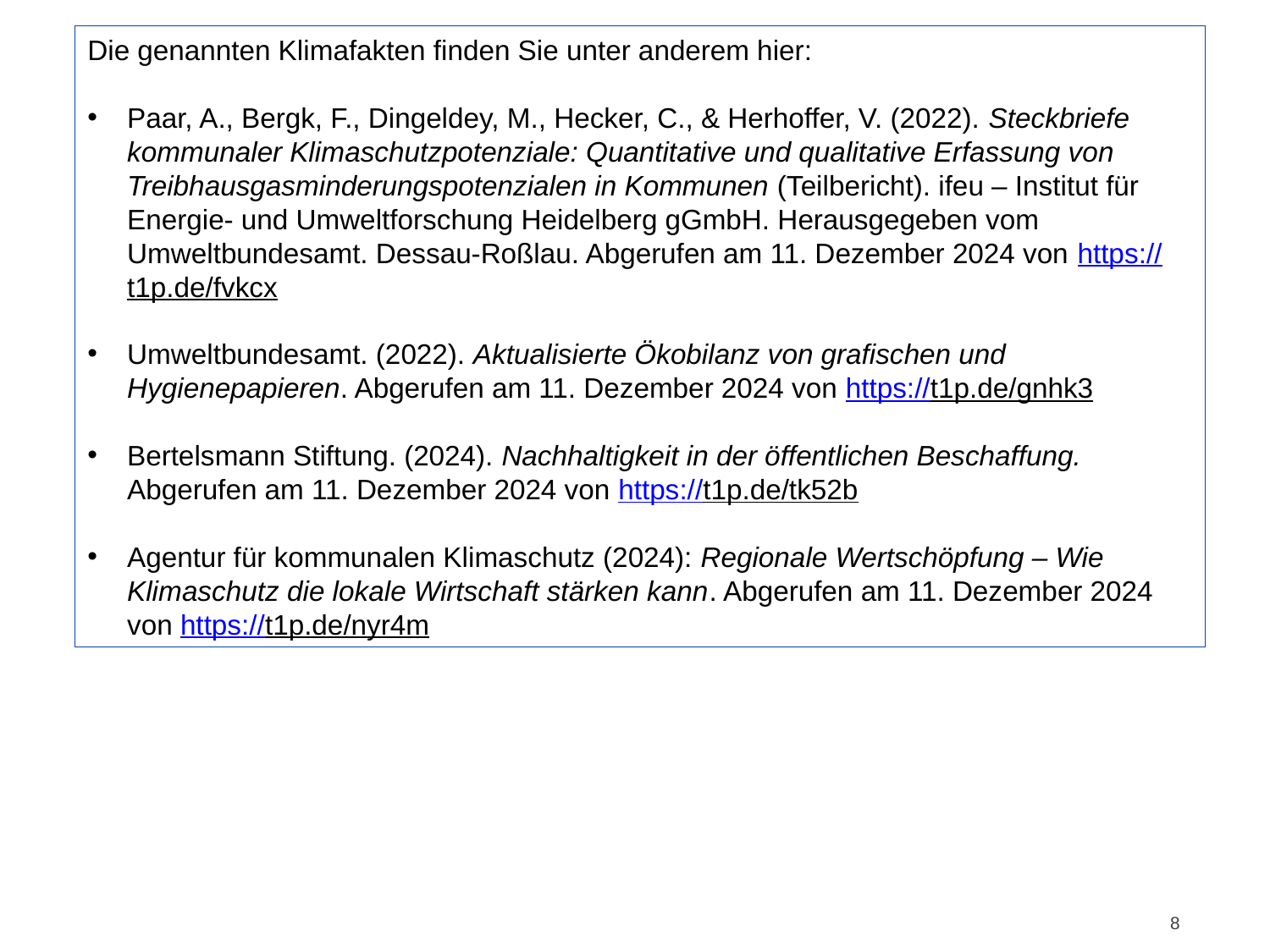

Die genannten Klimafakten finden Sie unter anderem hier:

Paar, A., Bergk, F., Dingeldey, M., Hecker, C., & Herhoffer, V. (2022). Steckbriefe kommunaler Klimaschutzpotenziale: Quantitative und qualitative Erfassung von Treibhausgasminderungspotenzialen in Kommunen (Teilbericht). ifeu – Institut für Energie- und Umweltforschung Heidelberg gGmbH. Herausgegeben vom Umweltbundesamt. Dessau-Roßlau. Abgerufen am 11. Dezember 2024 von https://t1p.de/fvkcx

Umweltbundesamt. (2022). Aktualisierte Ökobilanz von grafischen und Hygienepapieren. Abgerufen am 11. Dezember 2024 von https://t1p.de/gnhk3

Bertelsmann Stiftung. (2024). Nachhaltigkeit in der öffentlichen Beschaffung. Abgerufen am 11. Dezember 2024 von https://t1p.de/tk52b

Agentur für kommunalen Klimaschutz (2024): Regionale Wertschöpfung – Wie Klimaschutz die lokale Wirtschaft stärken kann. Abgerufen am 11. Dezember 2024 von https://t1p.de/nyr4m